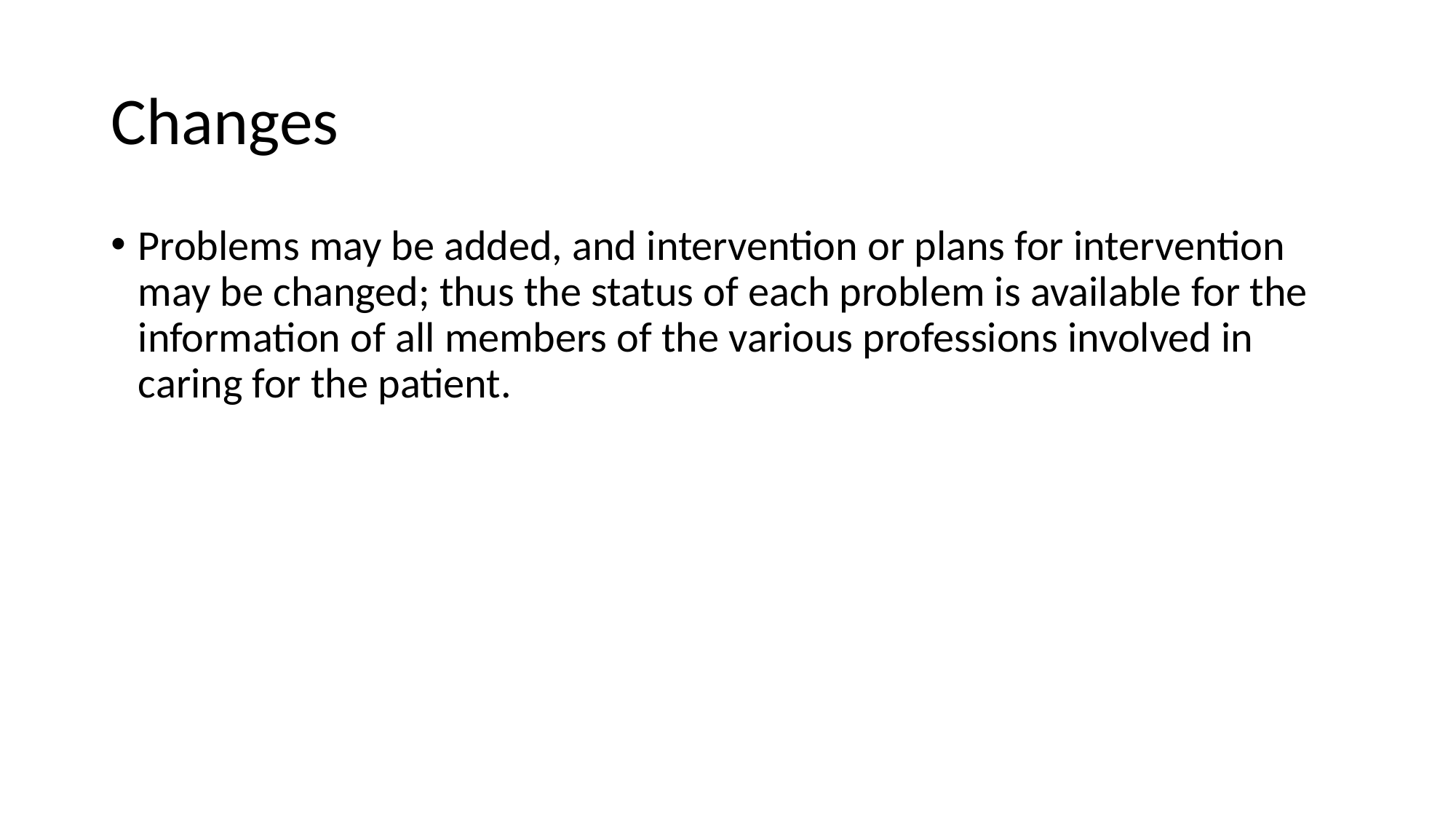

# Changes
Problems may be added, and intervention or plans for intervention may be changed; thus the status of each problem is available for the information of all members of the various professions involved in caring for the patient.